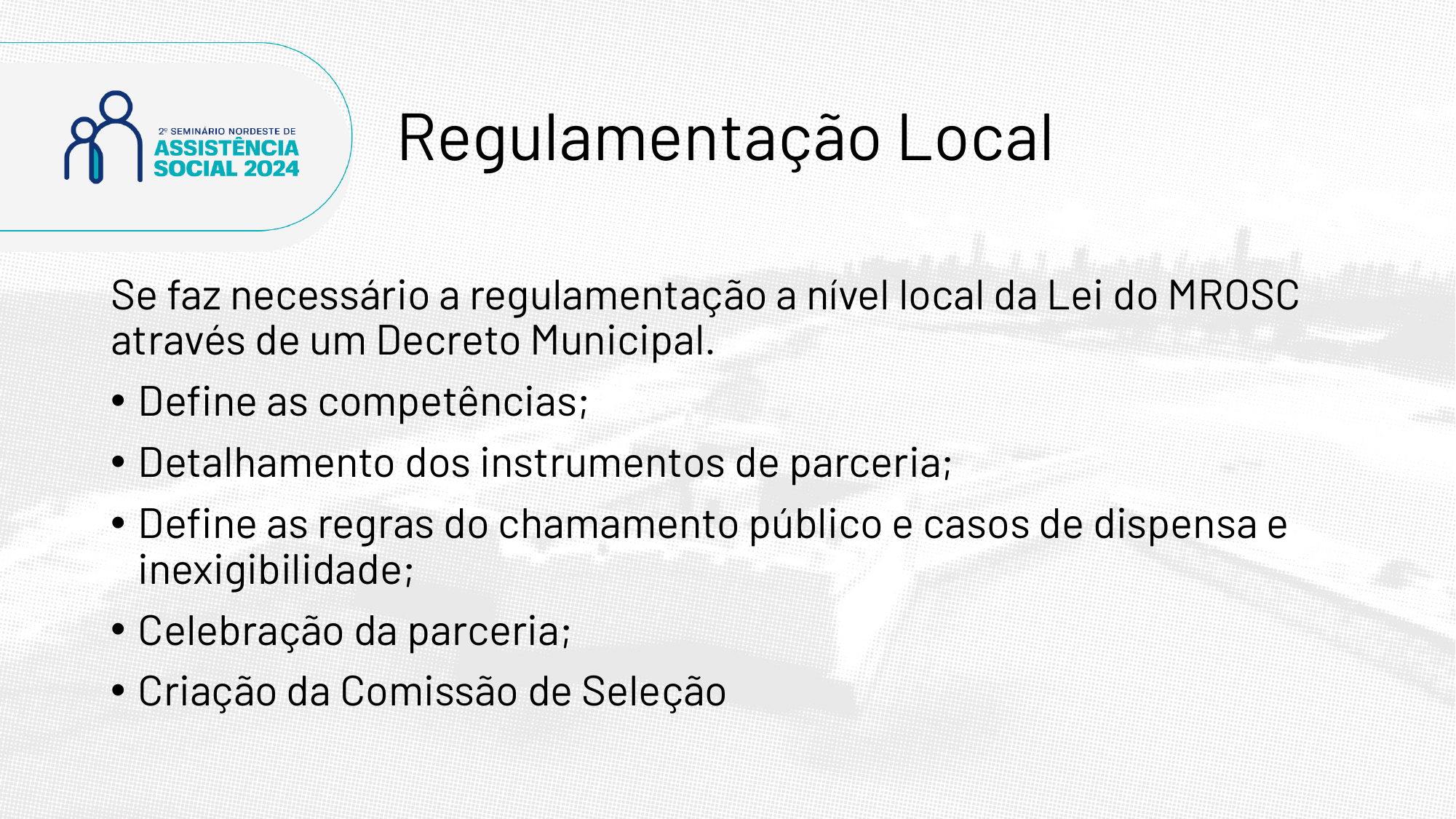

# Regulamentação Local
Se faz necessário a regulamentação a nível local da Lei do MROSC através de um Decreto Municipal.
Define as competências;
Detalhamento dos instrumentos de parceria;
Define as regras do chamamento público e casos de dispensa e inexigibilidade;
Celebração da parceria;
Criação da Comissão de Seleção